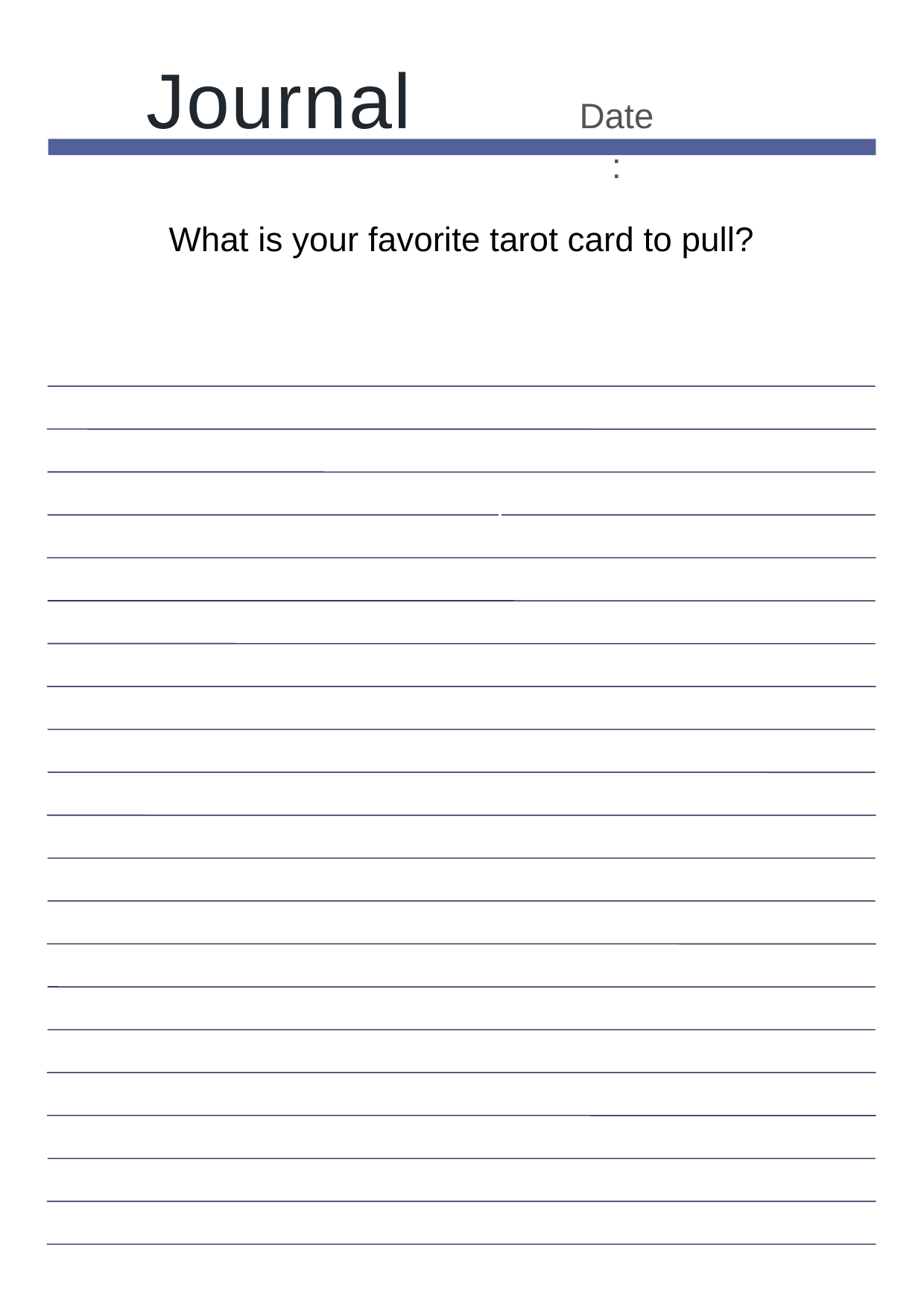

Journal
Date:

What is your favorite tarot card to pull?

Journal Prompt Here